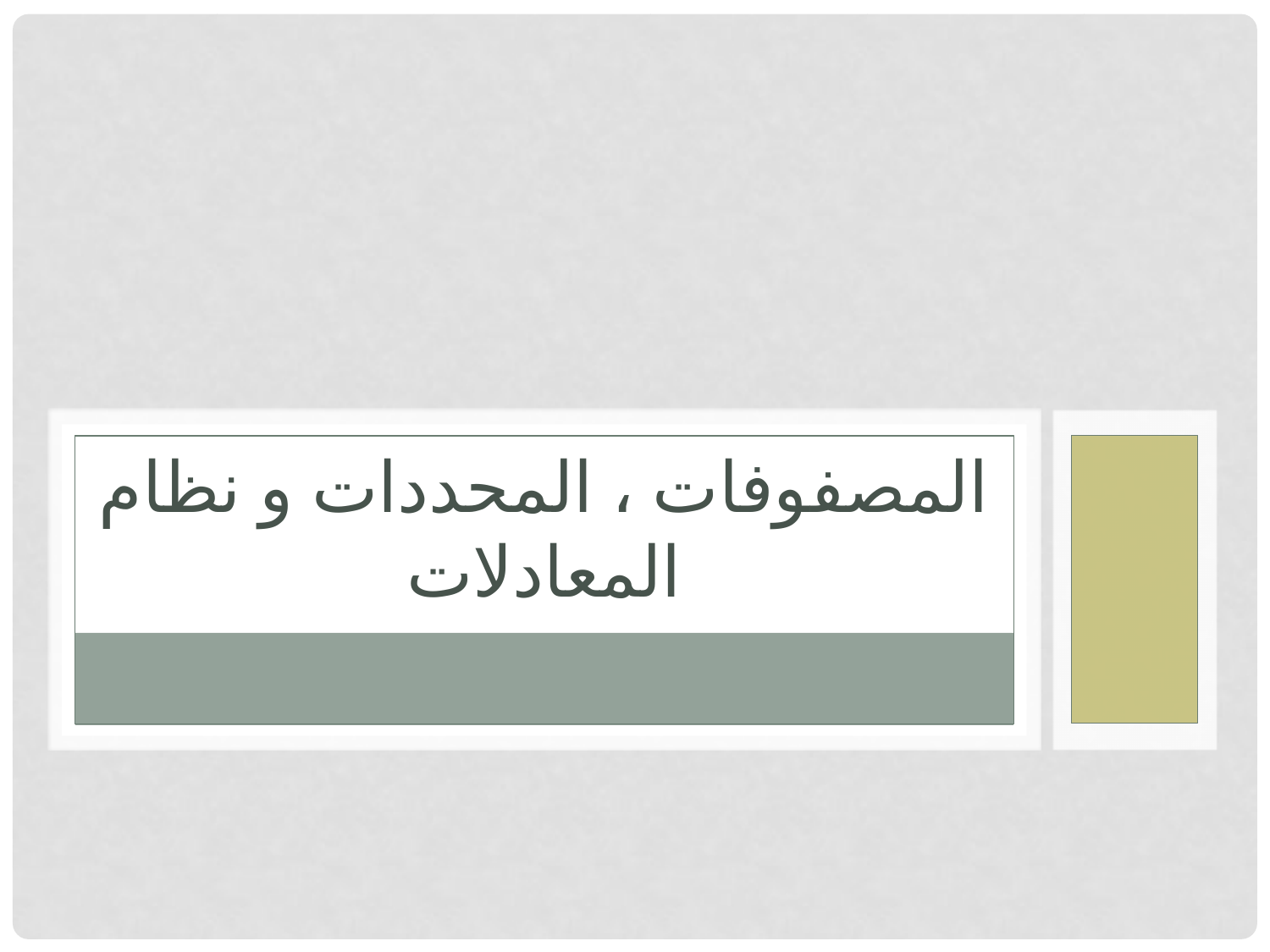

# المصفوفات ، المحددات و نظام المعادلات